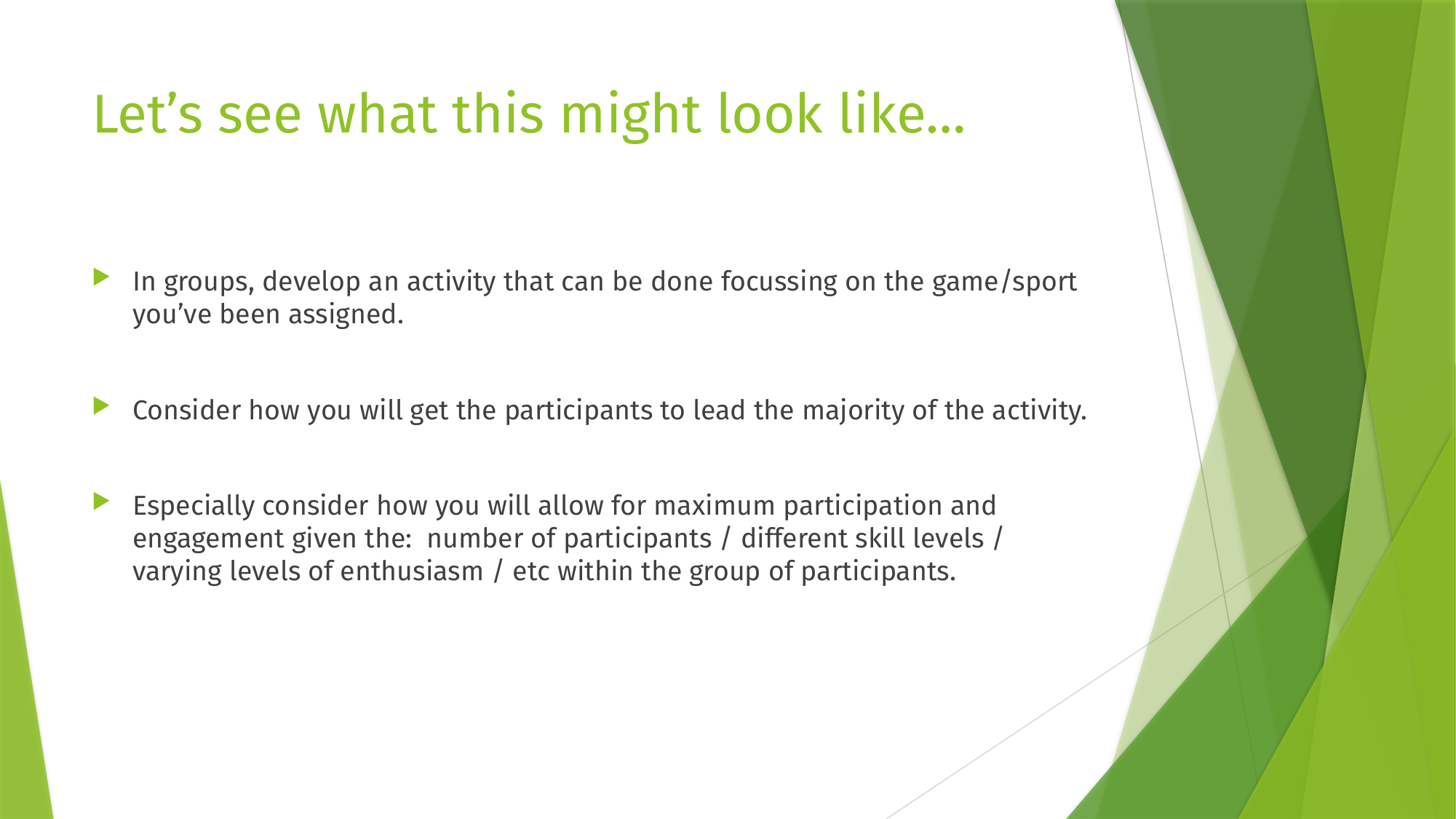

# Let’s see what this might look like…
In groups, develop an activity that can be done focussing on the game/sport you’ve been assigned.

Consider how you will get the participants to lead the majority of the activity.

Especially consider how you will allow for maximum participation and engagement given the:  number of participants / different skill levels / varying levels of enthusiasm / etc within the group of participants.